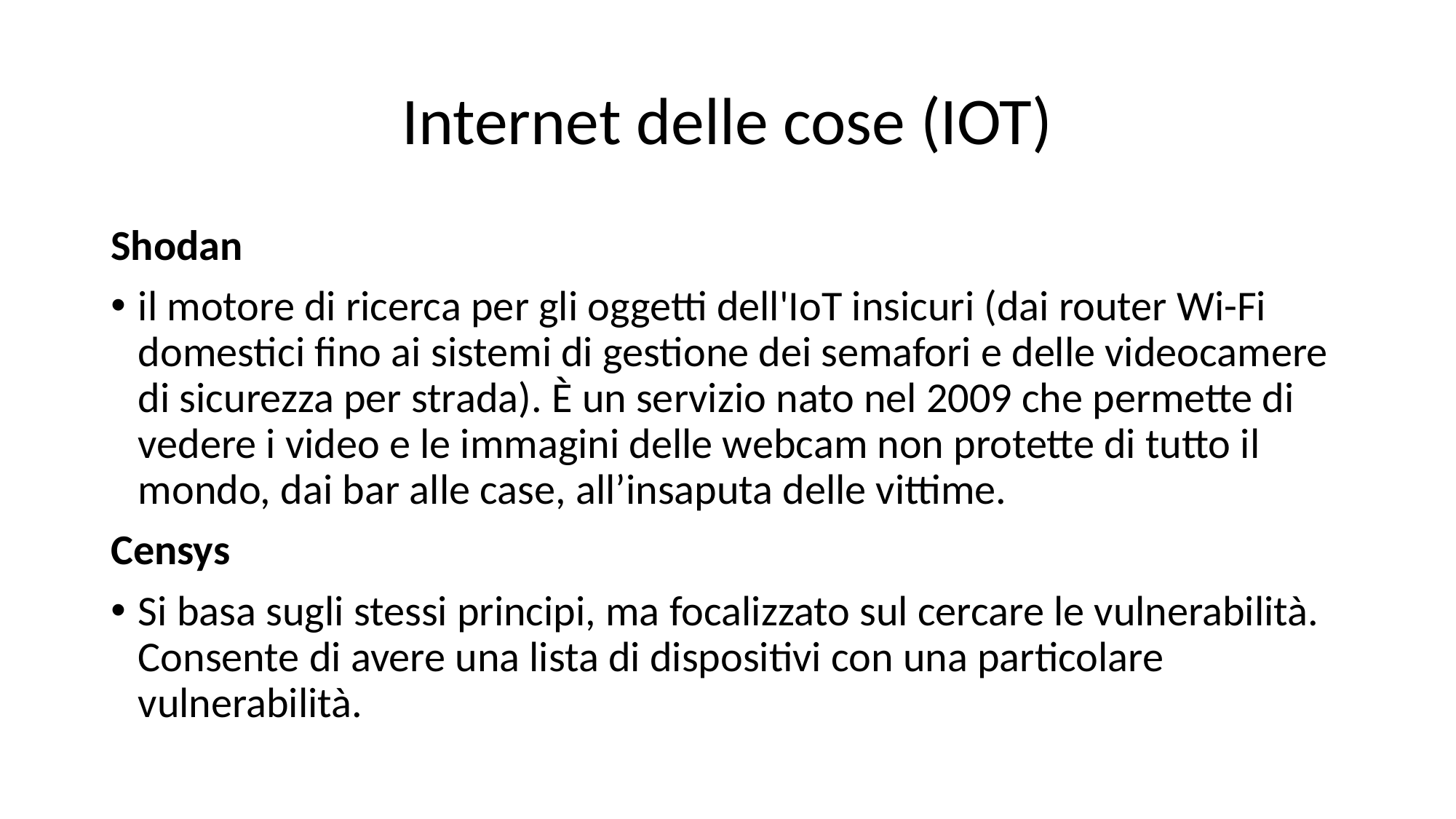

# Internet delle cose (IOT)
Shodan
il motore di ricerca per gli oggetti dell'IoT insicuri (dai router Wi-Fi domestici fino ai sistemi di gestione dei semafori e delle videocamere di sicurezza per strada). È un servizio nato nel 2009 che permette di vedere i video e le immagini delle webcam non protette di tutto il mondo, dai bar alle case, all’insaputa delle vittime.
Censys
Si basa sugli stessi principi, ma focalizzato sul cercare le vulnerabilità. Consente di avere una lista di dispositivi con una particolare vulnerabilità.